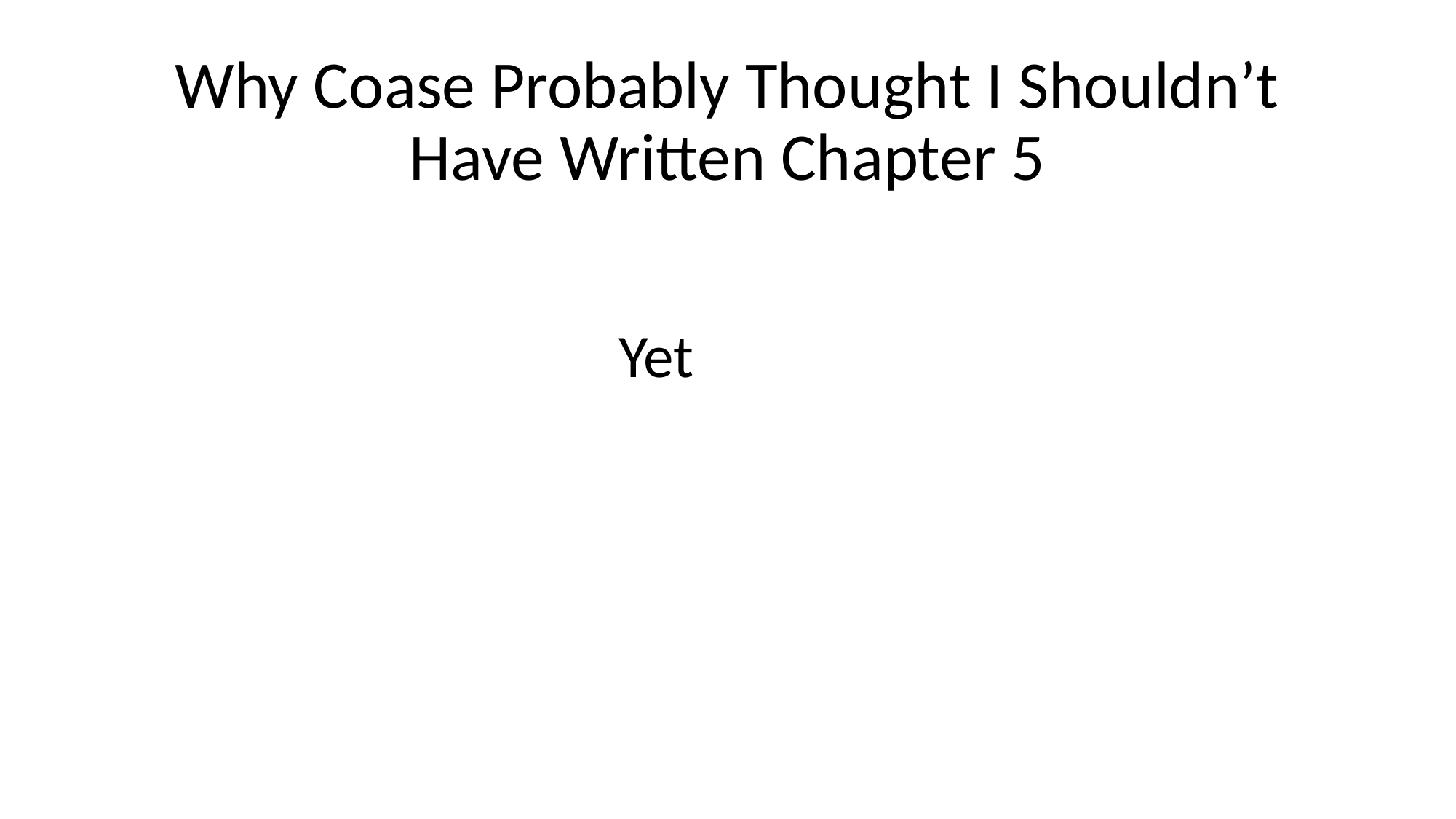

# Why Coase Probably Thought I Shouldn’t Have Written Chapter 5
Yet